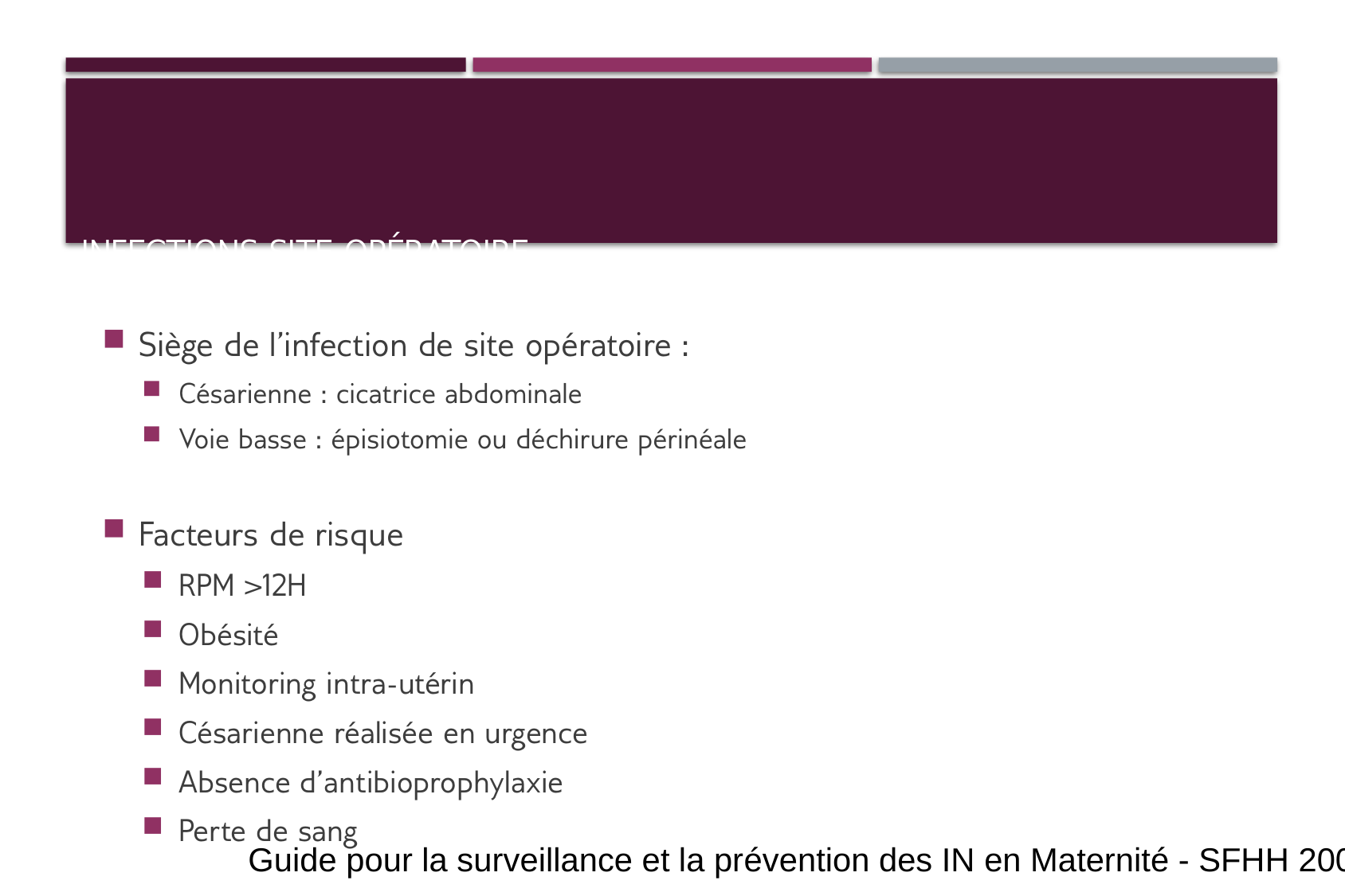

# Infections site opératoire
Siège de l’infection de site opératoire :
Césarienne : cicatrice abdominale
Voie basse : épisiotomie ou déchirure périnéale

Facteurs de risque
RPM >12H
Obésité
Monitoring intra-utérin
Césarienne réalisée en urgence
Absence d’antibioprophylaxie
Perte de sang

Guide pour la surveillance et la prévention des IN en Maternité - SFHH 2008